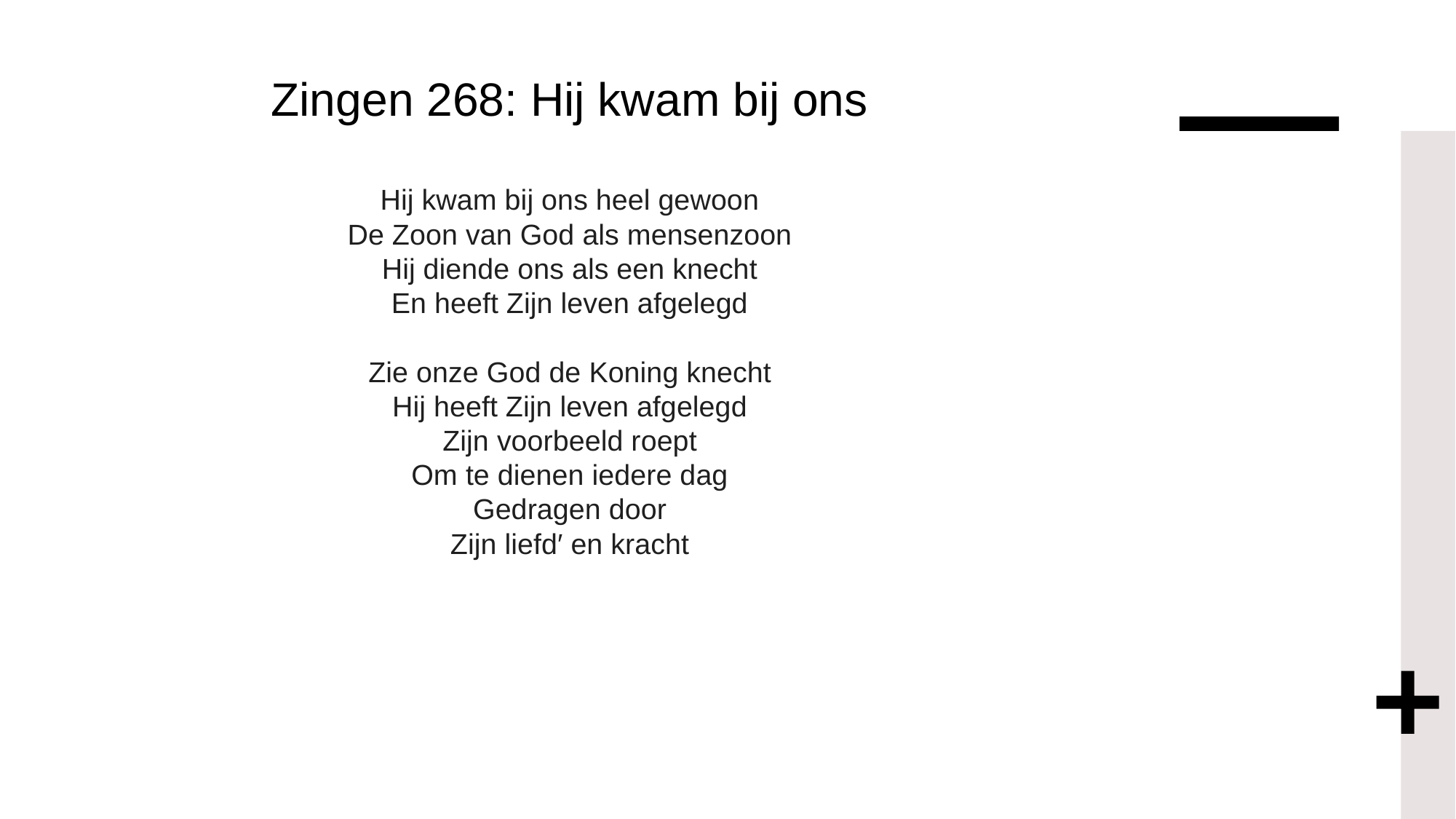

# Zingen 268: Hij kwam bij ons Hij kwam bij ons heel gewoon De Zoon van God als mensenzoon Hij diende ons als een knecht En heeft Zijn leven afgelegd Zie onze God de Koning knecht Hij heeft Zijn leven afgelegd Zijn voorbeeld roept Om te dienen iedere dag Gedragen door Zijn liefd′ en kracht